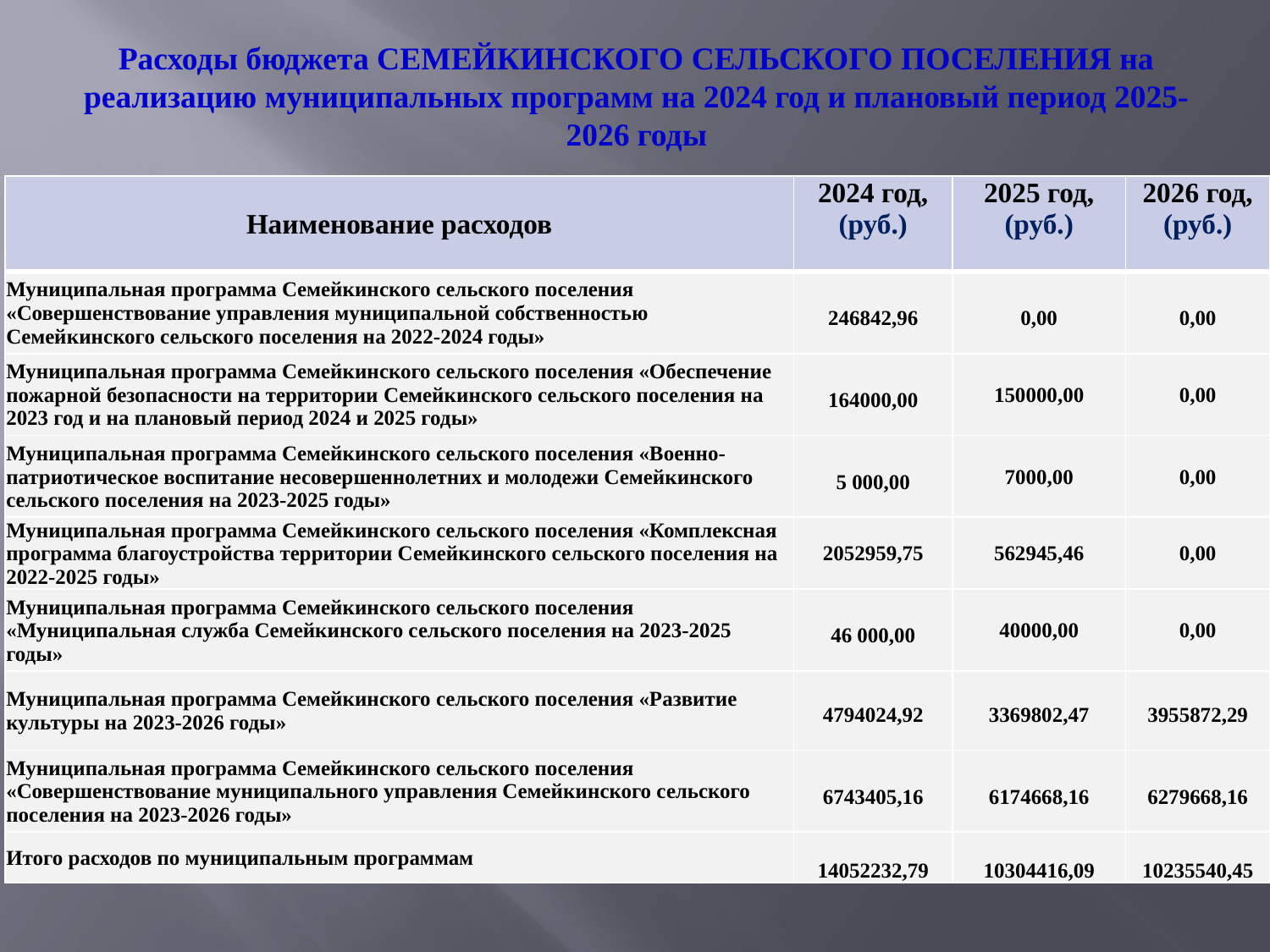

# Расходы бюджета СЕМЕЙКИНСКОГО СЕЛЬСКОГО ПОСЕЛЕНИЯ на реализацию муниципальных программ на 2024 год и плановый период 2025-2026 годы
| Наименование расходов | 2024 год, (руб.) | 2025 год, (руб.) | 2026 год, (руб.) |
| --- | --- | --- | --- |
| Муниципальная программа Семейкинского сельского поселения «Совершенствование управления муниципальной собственностью Семейкинского сельского поселения на 2022-2024 годы» | 246842,96 | 0,00 | 0,00 |
| Муниципальная программа Семейкинского сельского поселения «Обеспечение пожарной безопасности на территории Семейкинского сельского поселения на 2023 год и на плановый период 2024 и 2025 годы» | 164000,00 | 150000,00 | 0,00 |
| Муниципальная программа Семейкинского сельского поселения «Военно-патриотическое воспитание несовершеннолетних и молодежи Семейкинского сельского поселения на 2023-2025 годы» | 5 000,00 | 7000,00 | 0,00 |
| Муниципальная программа Семейкинского сельского поселения «Комплексная программа благоустройства территории Семейкинского сельского поселения на 2022-2025 годы» | 2052959,75 | 562945,46 | 0,00 |
| Муниципальная программа Семейкинского сельского поселения «Муниципальная служба Семейкинского сельского поселения на 2023-2025 годы» | 46 000,00 | 40000,00 | 0,00 |
| Муниципальная программа Семейкинского сельского поселения «Развитие культуры на 2023-2026 годы» | 4794024,92 | 3369802,47 | 3955872,29 |
| Муниципальная программа Семейкинского сельского поселения «Совершенствование муниципального управления Семейкинского сельского поселения на 2023-2026 годы» | 6743405,16 | 6174668,16 | 6279668,16 |
| Итого расходов по муниципальным программам | 14052232,79 | 10304416,09 | 10235540,45 |